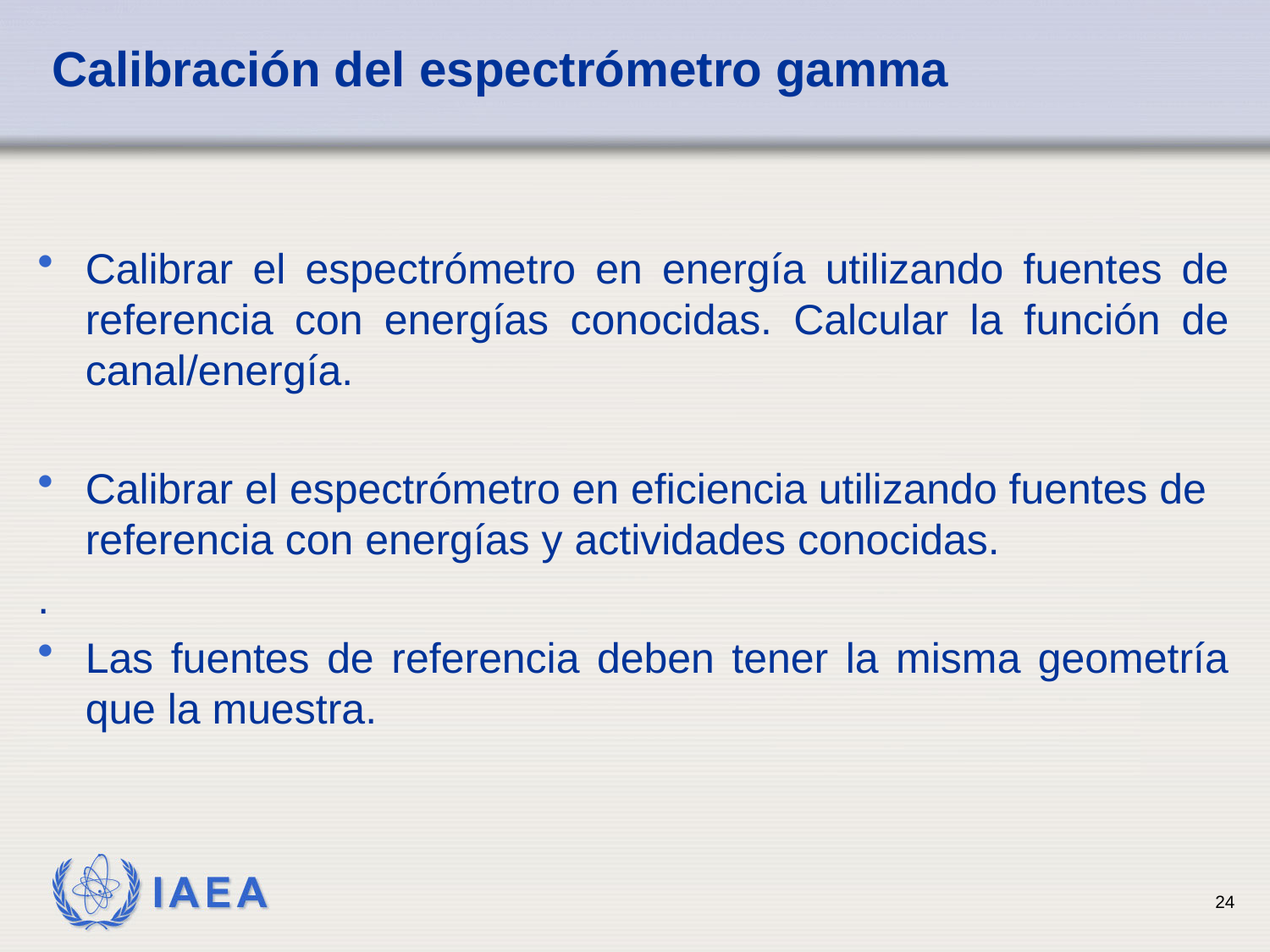

# Calibración del espectrómetro gamma

Calibrar el espectrómetro en energía utilizando fuentes de referencia con energías conocidas. Calcular la función de canal/energía.

Calibrar el espectrómetro en eficiencia utilizando fuentes de referencia con energías y actividades conocidas.
.
Las fuentes de referencia deben tener la misma geometría que la muestra.
24